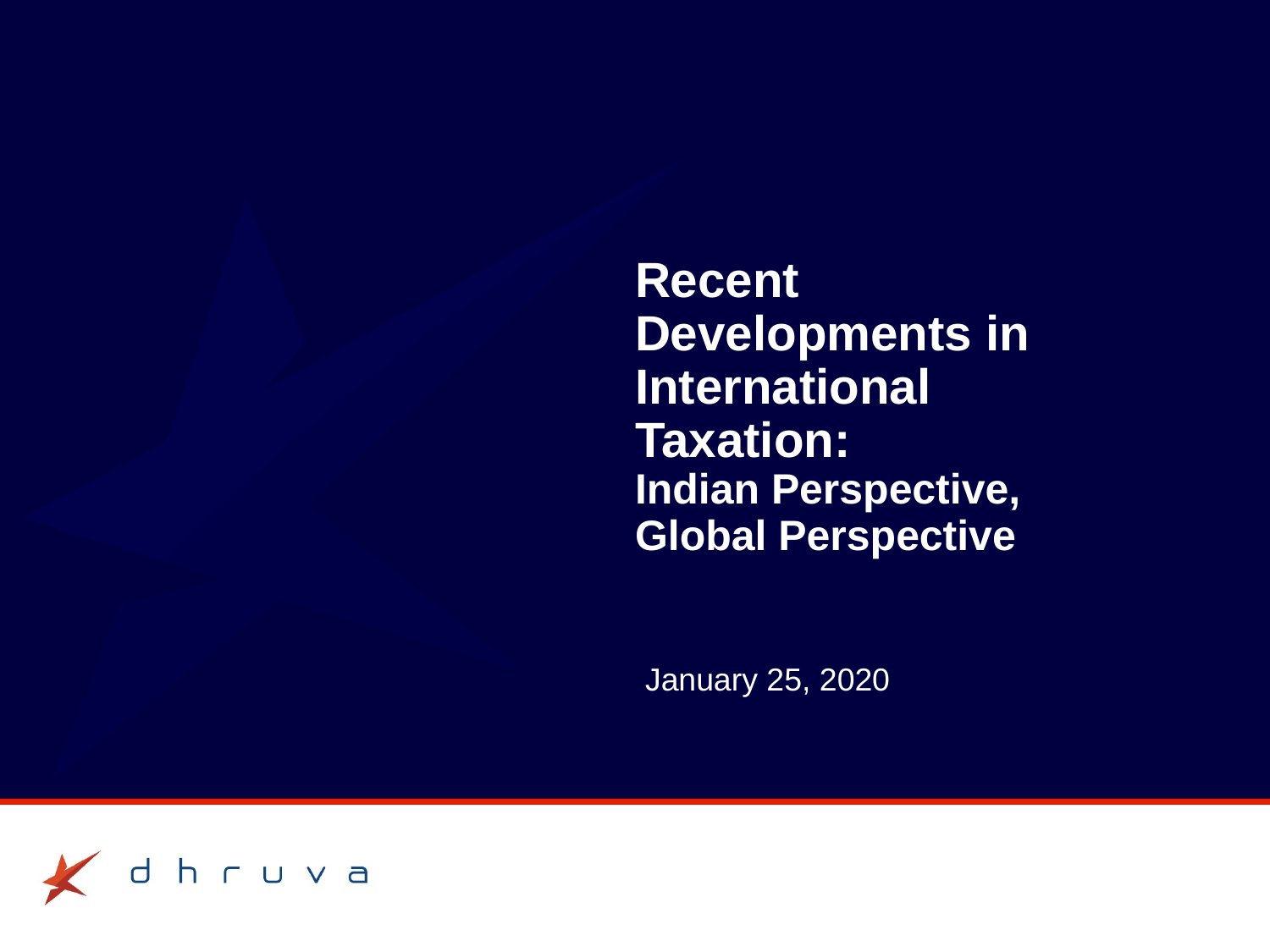

# Recent Developments in International Taxation: Indian Perspective, Global Perspective
January 25, 2020